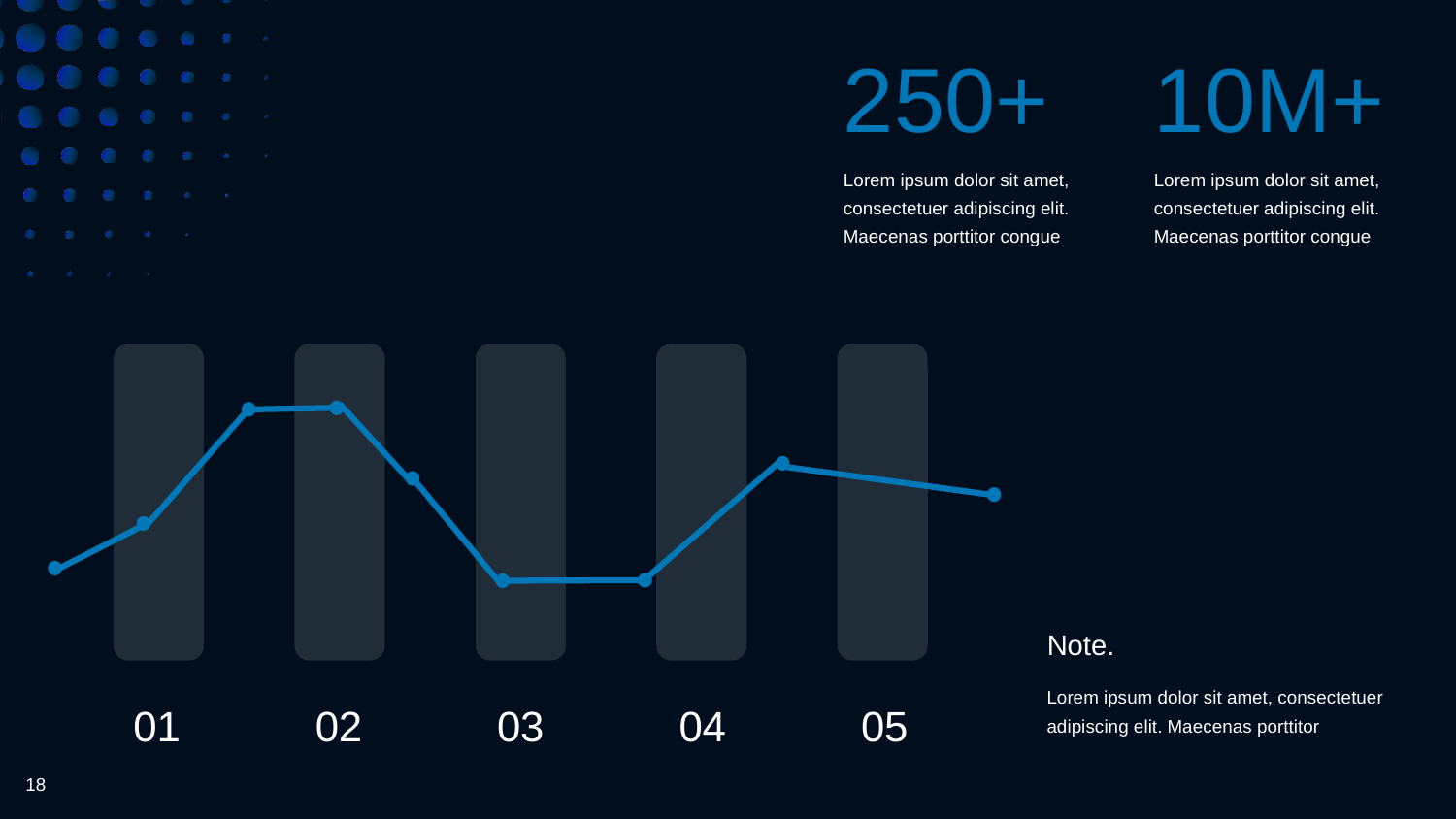

250+
Lorem ipsum dolor sit amet, consectetuer adipiscing elit. Maecenas porttitor congue
10M+
Lorem ipsum dolor sit amet, consectetuer adipiscing elit. Maecenas porttitor congue

01
02
03
04
05

Note.
Lorem ipsum dolor sit amet, consectetuer adipiscing elit. Maecenas porttitor